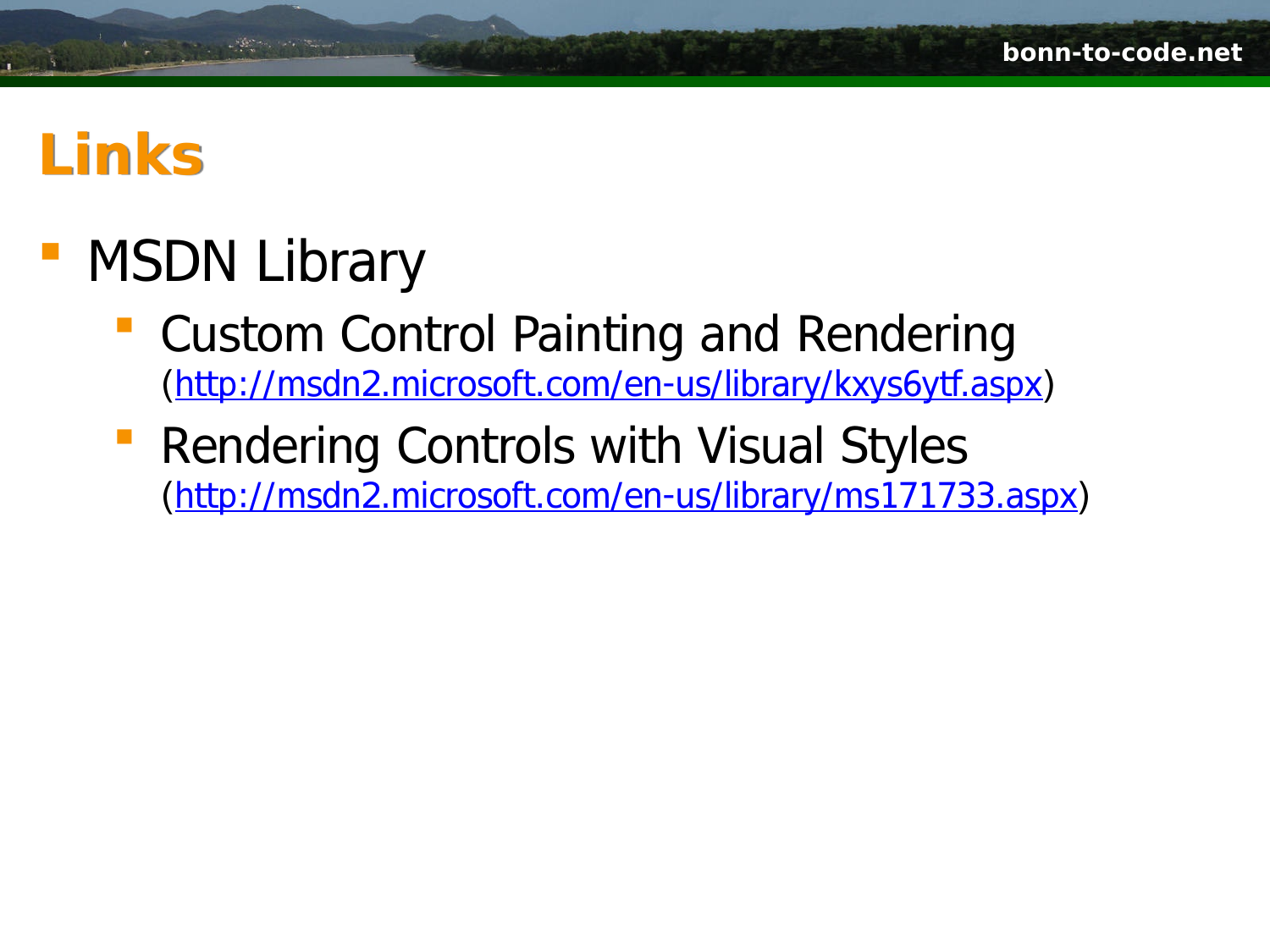

# Links
MSDN Library
Custom Control Painting and Rendering
(http://msdn2.microsoft.com/en-us/library/kxys6ytf.aspx)
Rendering Controls with Visual Styles
(http://msdn2.microsoft.com/en-us/library/ms171733.aspx)